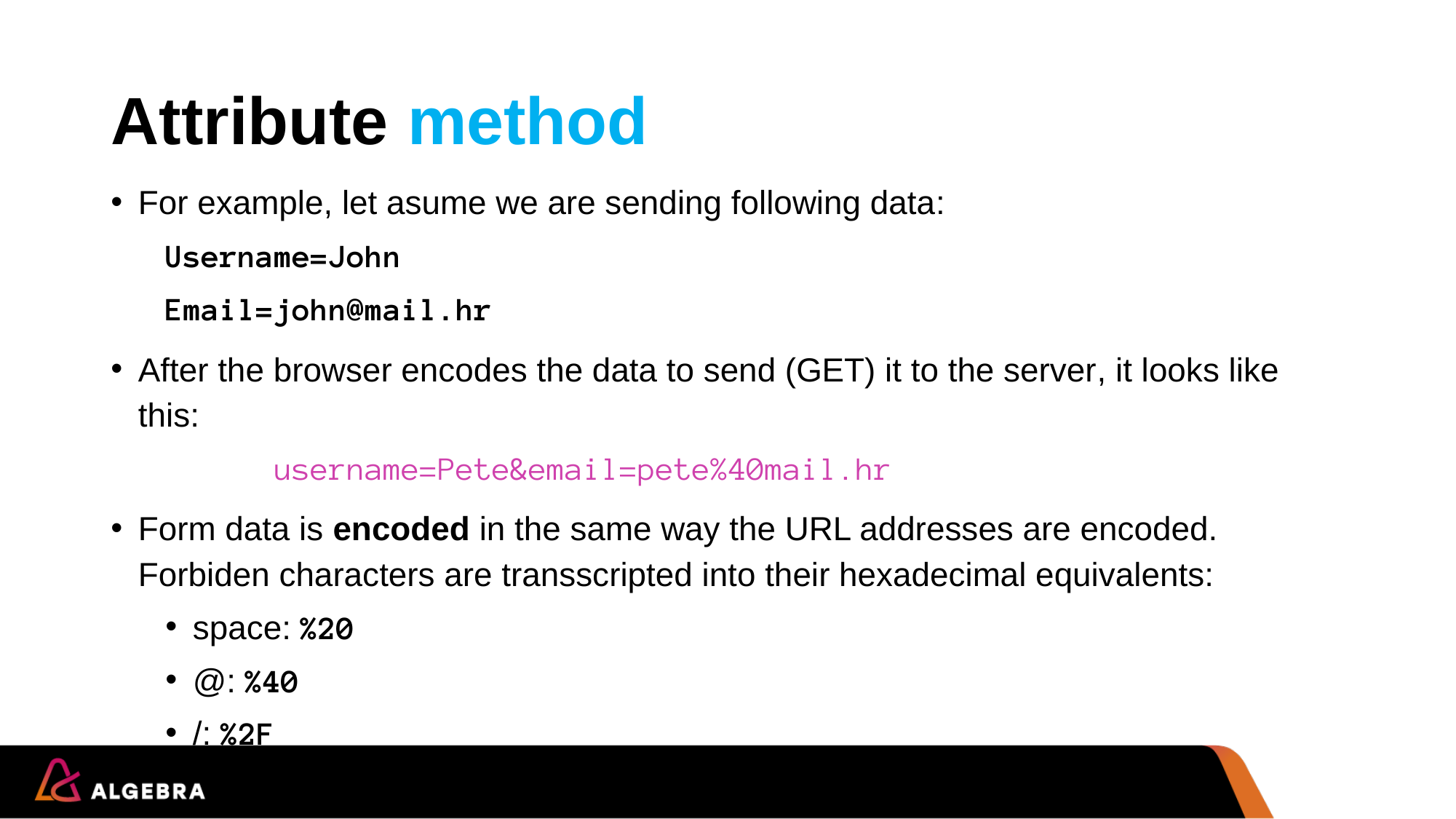

# Attribute method
For example, let asume we are sending following data:
Username=John
Email=john@mail.hr
After the browser encodes the data to send (GET) it to the server, it looks like this:
	username=Pete&email=pete%40mail.hr
Form data is encoded in the same way the URL addresses are encoded. Forbiden characters are transscripted into their hexadecimal equivalents:
space: %20
@: %40
/: %2F